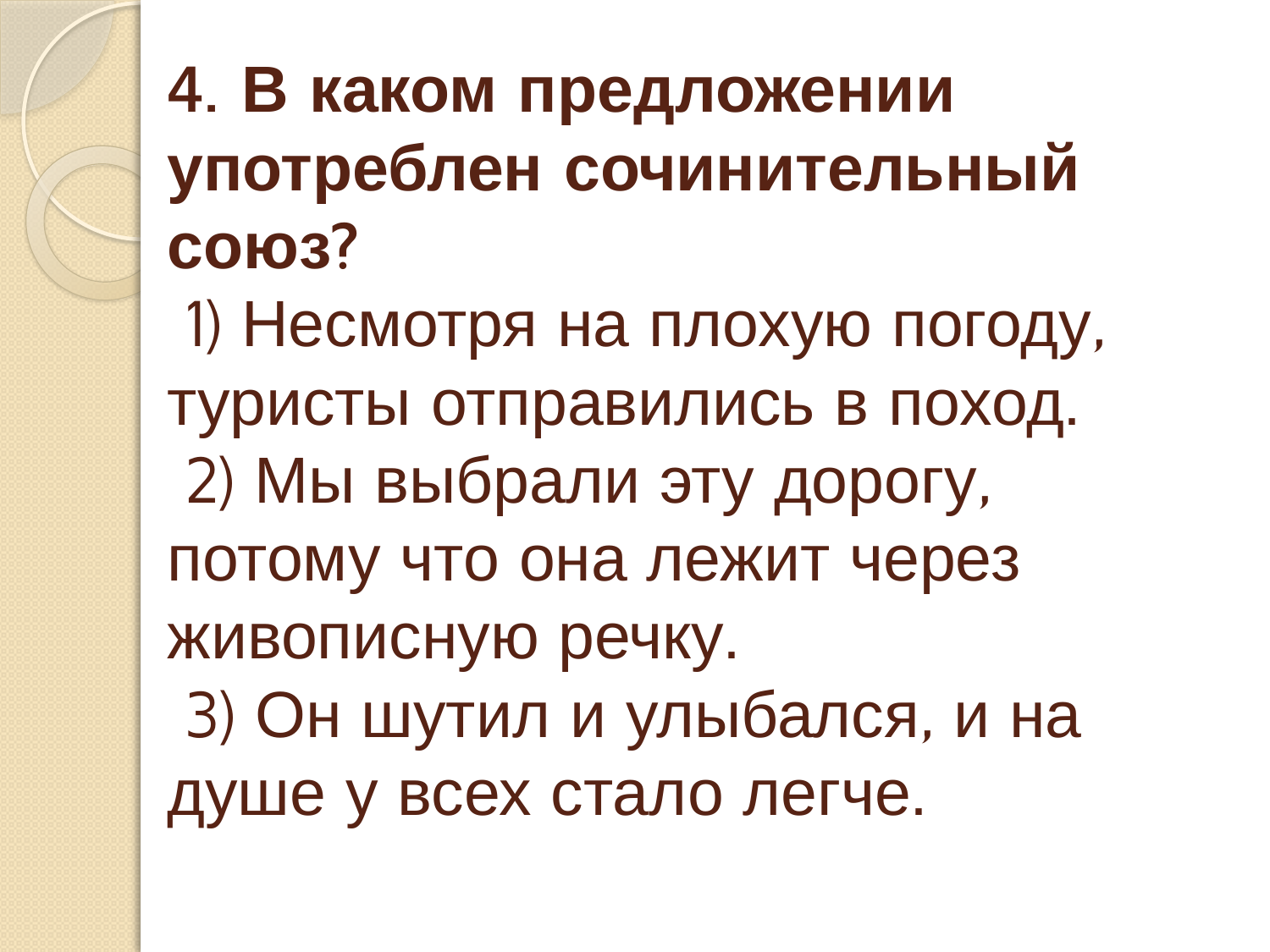

# 4. В каком предложении употреблен сочинительный союз? ⁮ 1) Несмотря на плохую погоду, туристы отправились в поход. ⁮ 2) Мы выбрали эту дорогу, потому что она лежит через живописную речку. ⁮ 3) Он шутил и улыбался, и на душе у всех стало легче.